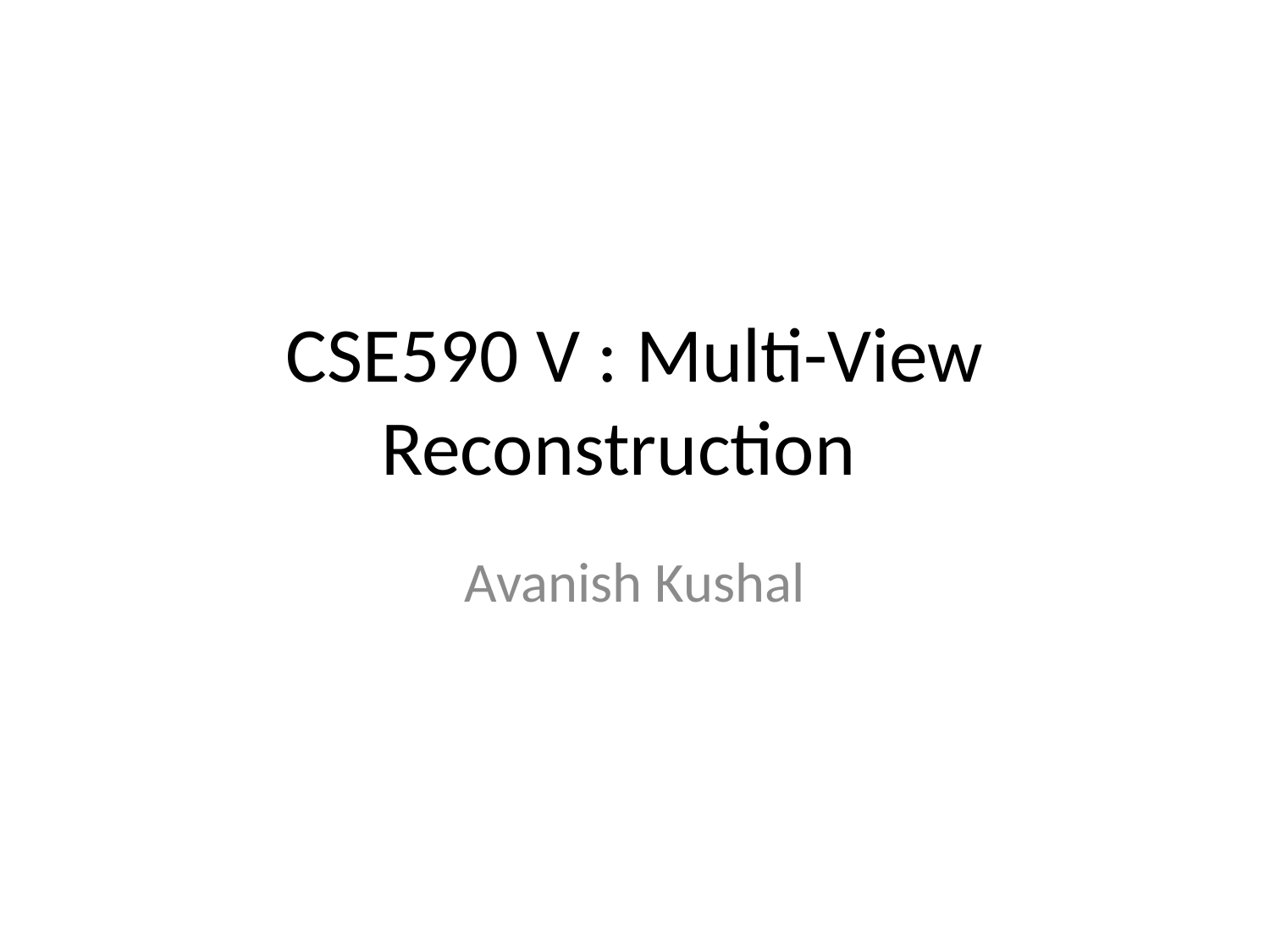

# CSE590 V : Multi-View Reconstruction
Avanish Kushal